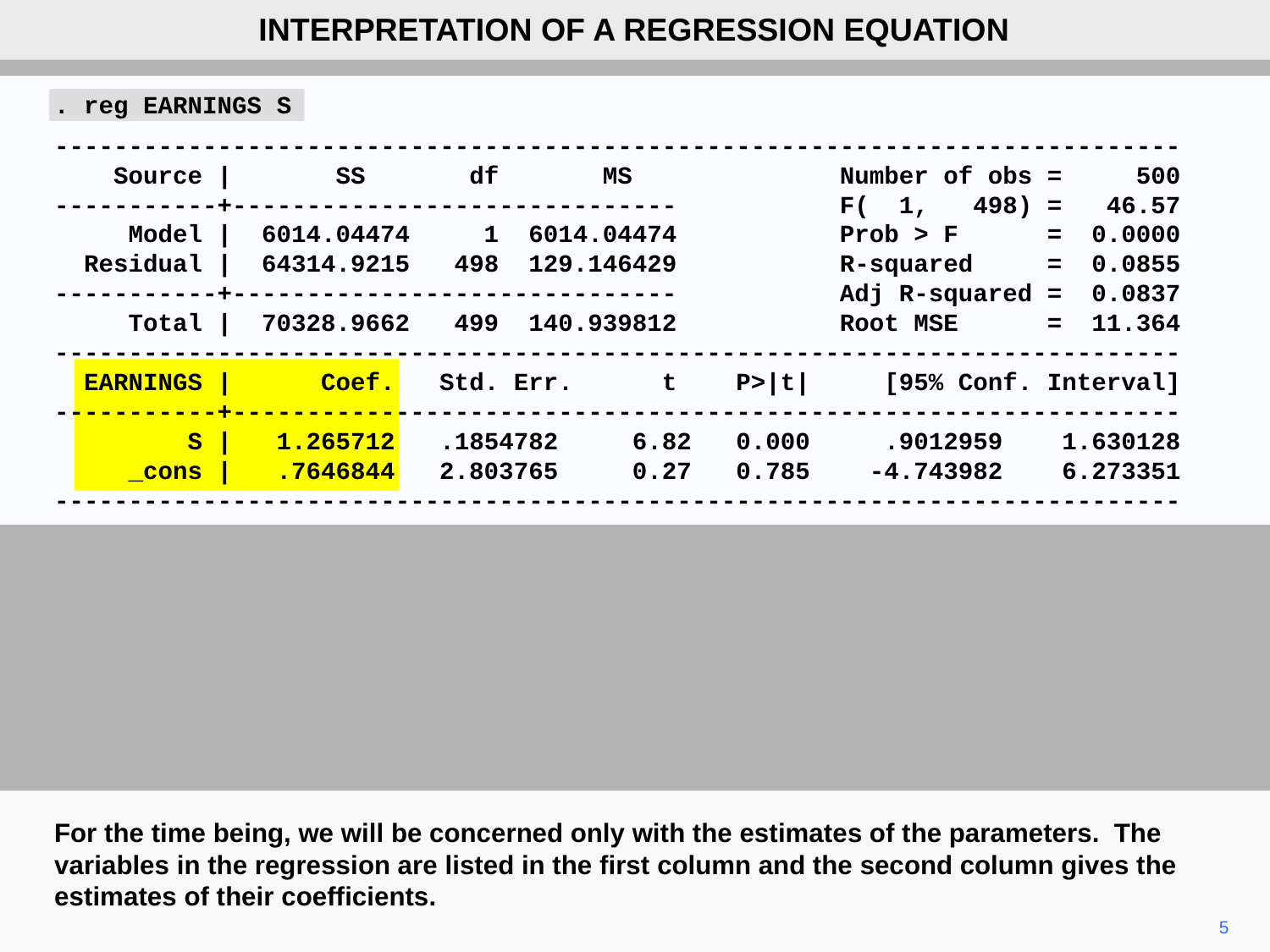

INTERPRETATION OF A REGRESSION EQUATION

. reg EARNINGS S
----------------------------------------------------------------------------
    Source |       SS       df       MS              Number of obs =     500
-----------+------------------------------           F(  1,   498) =   46.57
     Model |  6014.04474     1  6014.04474           Prob > F      =  0.0000
  Residual |  64314.9215   498  129.146429           R-squared     =  0.0855
-----------+------------------------------           Adj R-squared =  0.0837
     Total |  70328.9662   499  140.939812           Root MSE      =  11.364
----------------------------------------------------------------------------
  EARNINGS |      Coef.   Std. Err.      t    P>|t|     [95% Conf. Interval]
-----------+----------------------------------------------------------------
         S |   1.265712   .1854782     6.82   0.000     .9012959    1.630128
     _cons |   .7646844   2.803765     0.27   0.785    -4.743982    6.273351
----------------------------------------------------------------------------

For the time being, we will be concerned only with the estimates of the parameters.  The variables in the regression are listed in the first column and the second column gives the estimates of their coefficients.
5